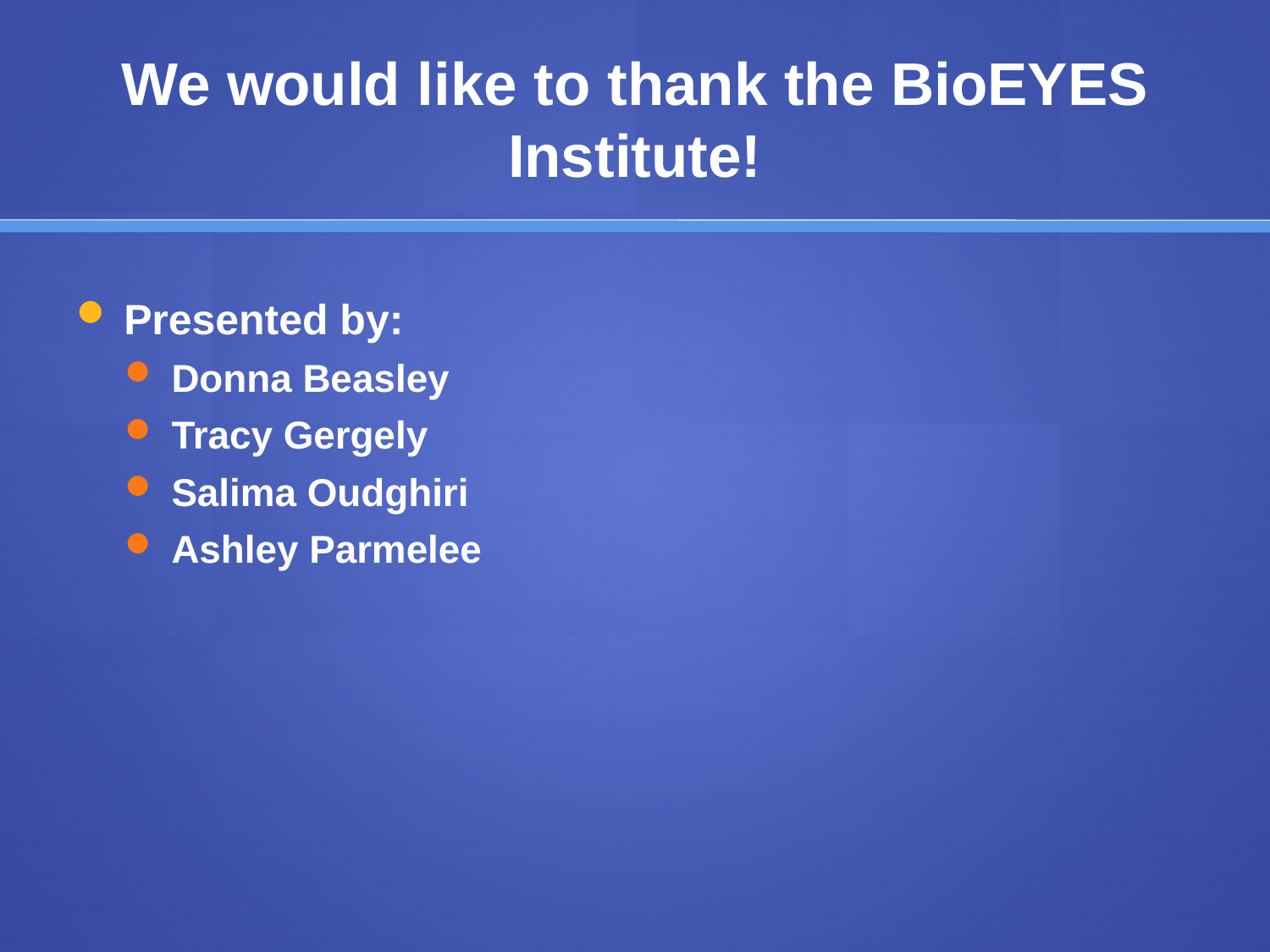

# We would like to thank the BioEYES Institute!
Presented by:
Donna Beasley
Tracy Gergely
Salima Oudghiri
Ashley Parmelee